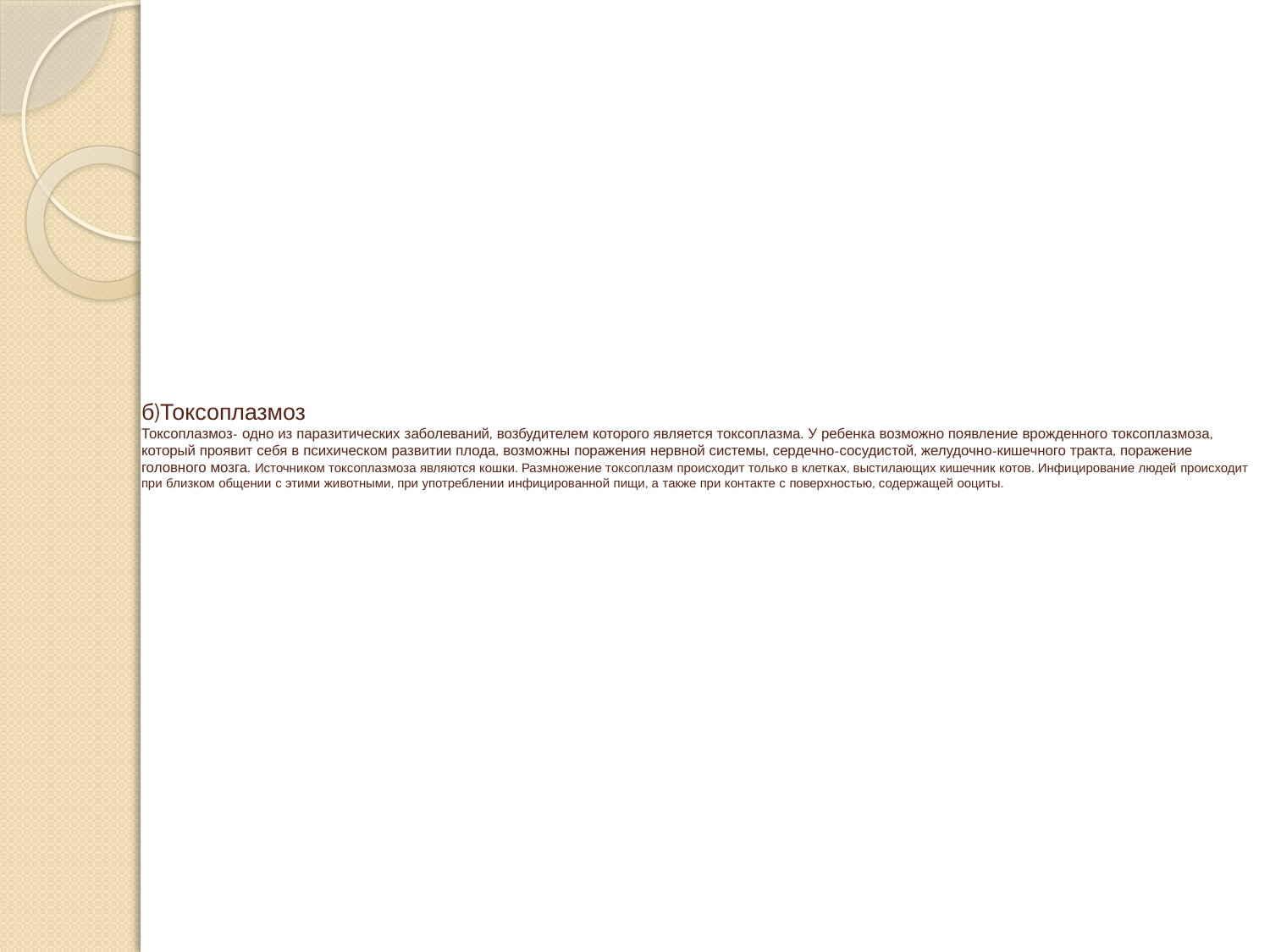

# б)Токсоплазмоз Токсоплазмоз- одно из паразитических заболеваний, возбудителем которого является токсоплазма. У ребенка возможно появление врожденного токсоплазмоза, который проявит себя в психическом развитии плода, возможны поражения нервной системы, сердечно-сосудистой, желудочно-кишечного тракта, поражение головного мозга. Источником токсоплазмоза являются кошки. Размножение токсоплазм происходит только в клетках, выстилающих кишечник котов. Инфицирование людей происходит при близком общении с этими животными, при употреблении инфицированной пищи, а также при контакте с поверхностью, содержащей ооциты.